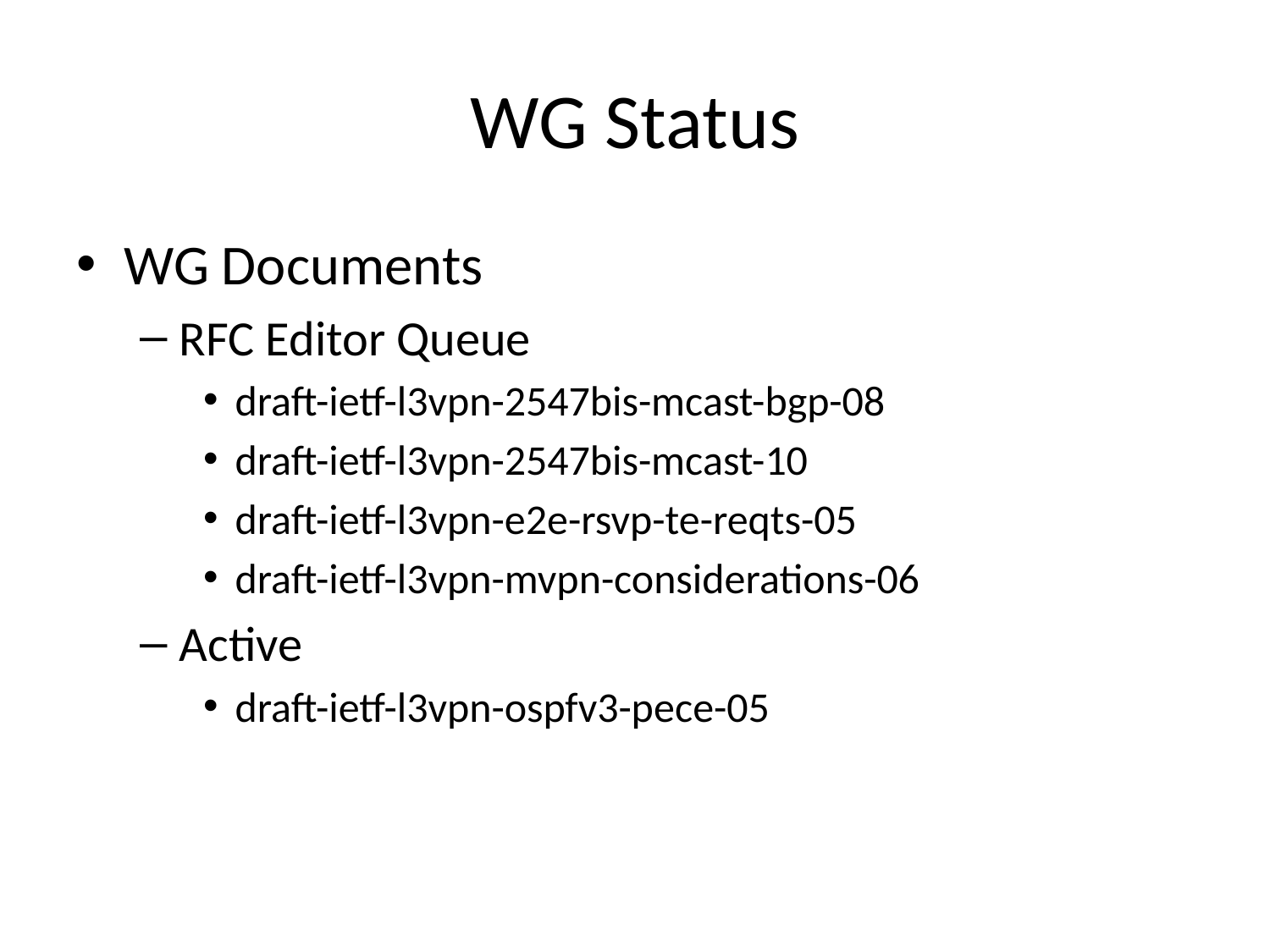

# WG Status
WG Documents
RFC Editor Queue
draft-ietf-l3vpn-2547bis-mcast-bgp-08
draft-ietf-l3vpn-2547bis-mcast-10
draft-ietf-l3vpn-e2e-rsvp-te-reqts-05
draft-ietf-l3vpn-mvpn-considerations-06
Active
draft-ietf-l3vpn-ospfv3-pece-05